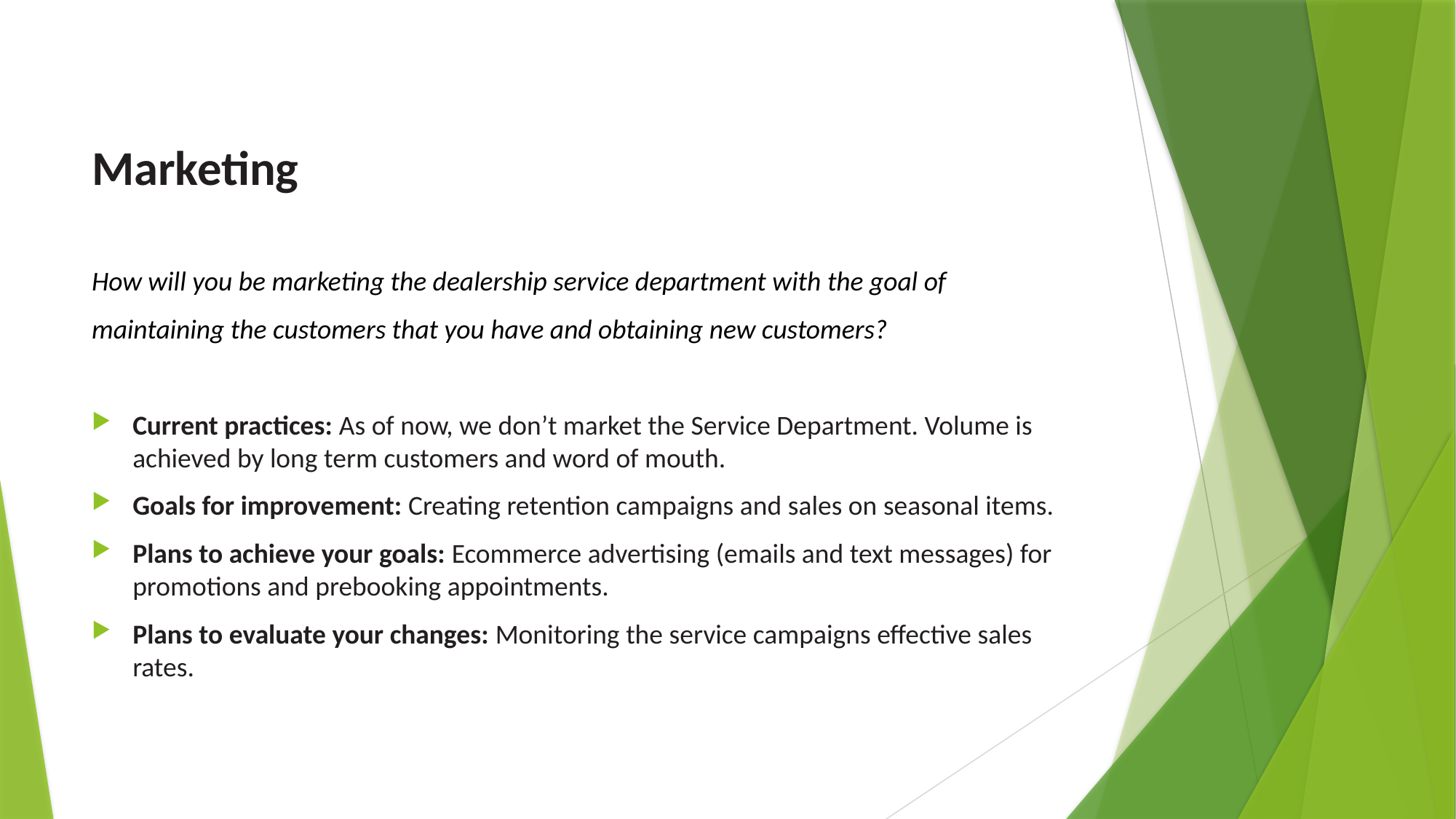

# Marketing
How will you be marketing the dealership service department with the goal of
maintaining the customers that you have and obtaining new customers?

Current practices: As of now, we don’t market the Service Department. Volume is achieved by long term customers and word of mouth.
Goals for improvement: Creating retention campaigns and sales on seasonal items.
Plans to achieve your goals: Ecommerce advertising (emails and text messages) for promotions and prebooking appointments.
Plans to evaluate your changes: Monitoring the service campaigns effective sales rates.